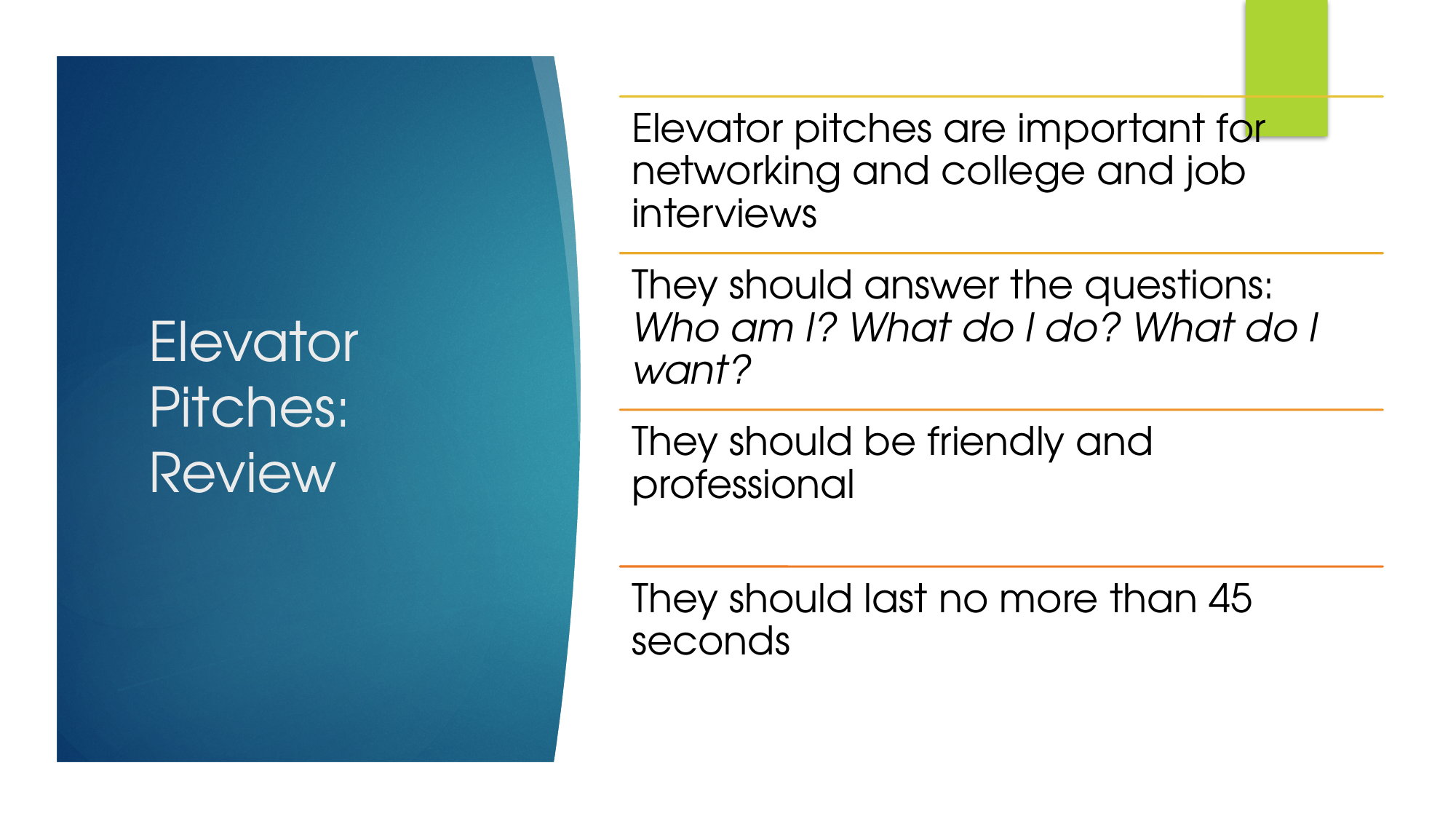

Elevator pitches are important for networking and college and job interviews
They should answer the questions: Who am I? What do I do? What do I want?
They should be friendly and professional
They should last no more than 45 seconds
# Elevator Pitches: Review